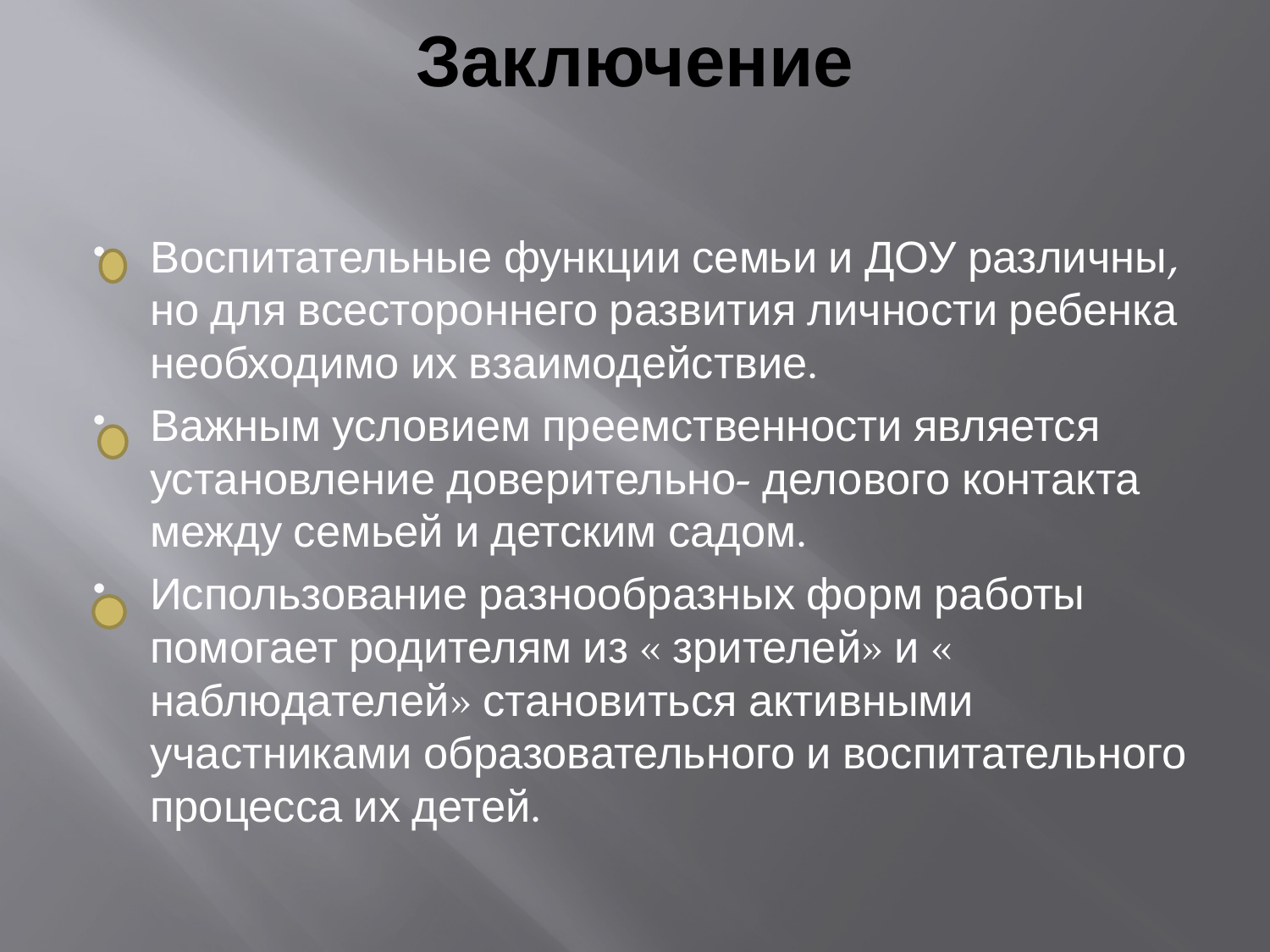

# Заключение
Воспитательные функции семьи и ДОУ различны, но для всестороннего развития личности ребенка необходимо их взаимодействие.
Важным условием преемственности является установление доверительно- делового контакта между семьей и детским садом.
Использование разнообразных форм работы помогает родителям из « зрителей» и « наблюдателей» становиться активными участниками образовательного и воспитательного процесса их детей.